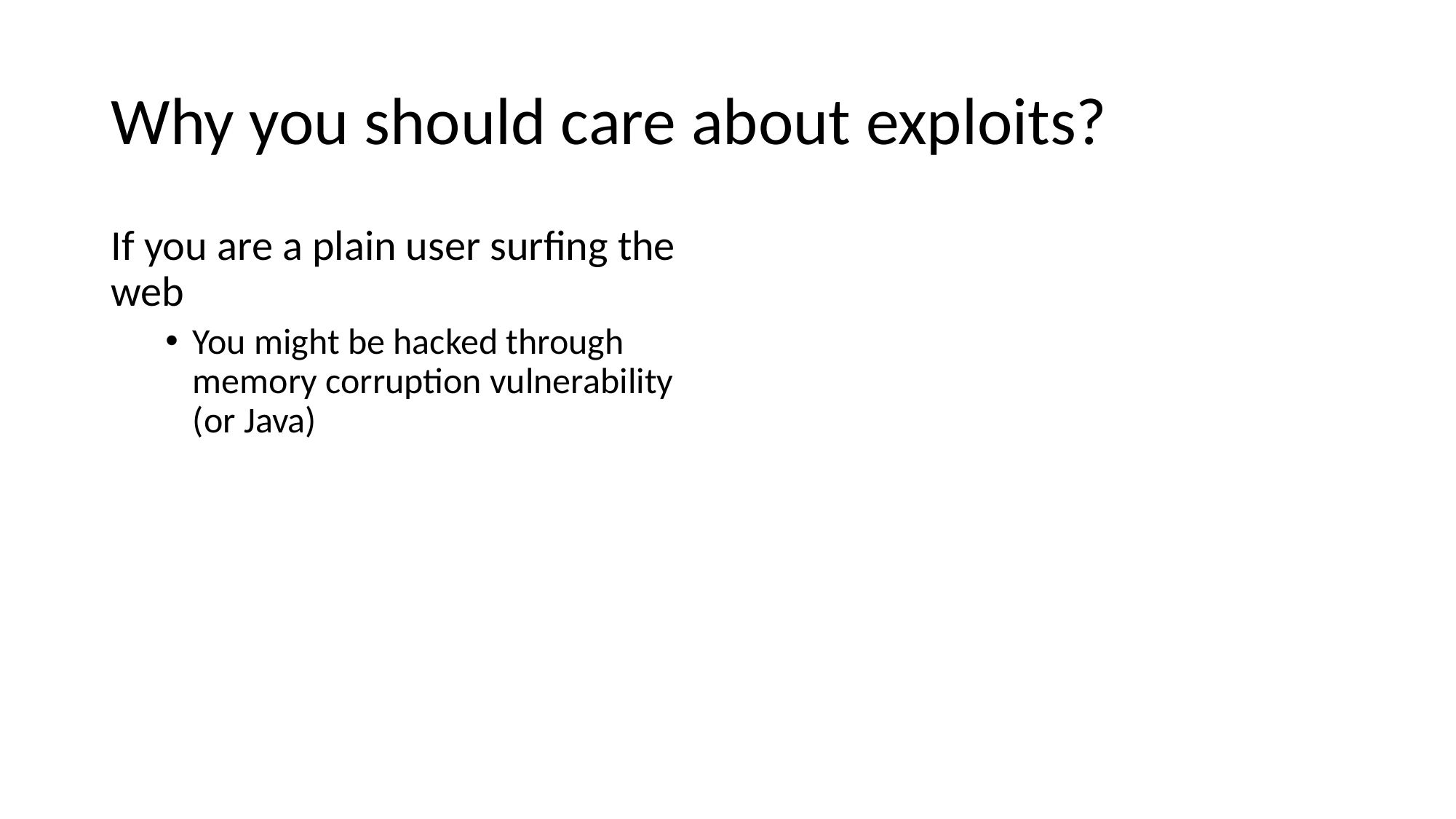

# Why you should care about exploits?
If you are a plain user surfing the web
You might be hacked through memory corruption vulnerability (or Java)